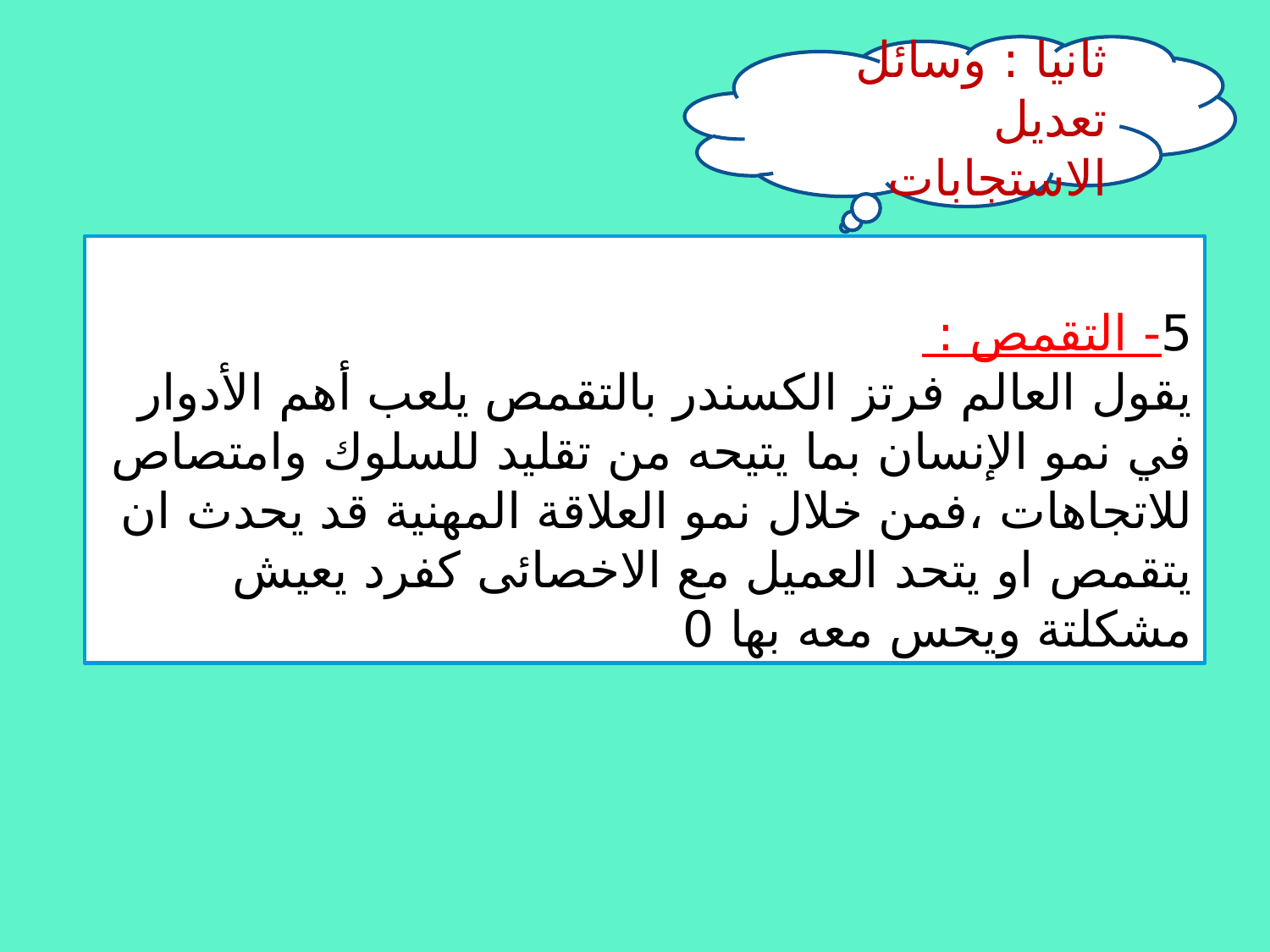

ثانيا : وسائل تعديل الاستجابات

5- التقمص :
يقول العالم فرتز الكسندر بالتقمص يلعب أهم الأدوار في نمو الإنسان بما يتيحه من تقليد للسلوك وامتصاص للاتجاهات ،فمن خلال نمو العلاقة المهنية قد يحدث ان يتقمص او يتحد العميل مع الاخصائى كفرد يعيش مشكلتة ويحس معه بها 0